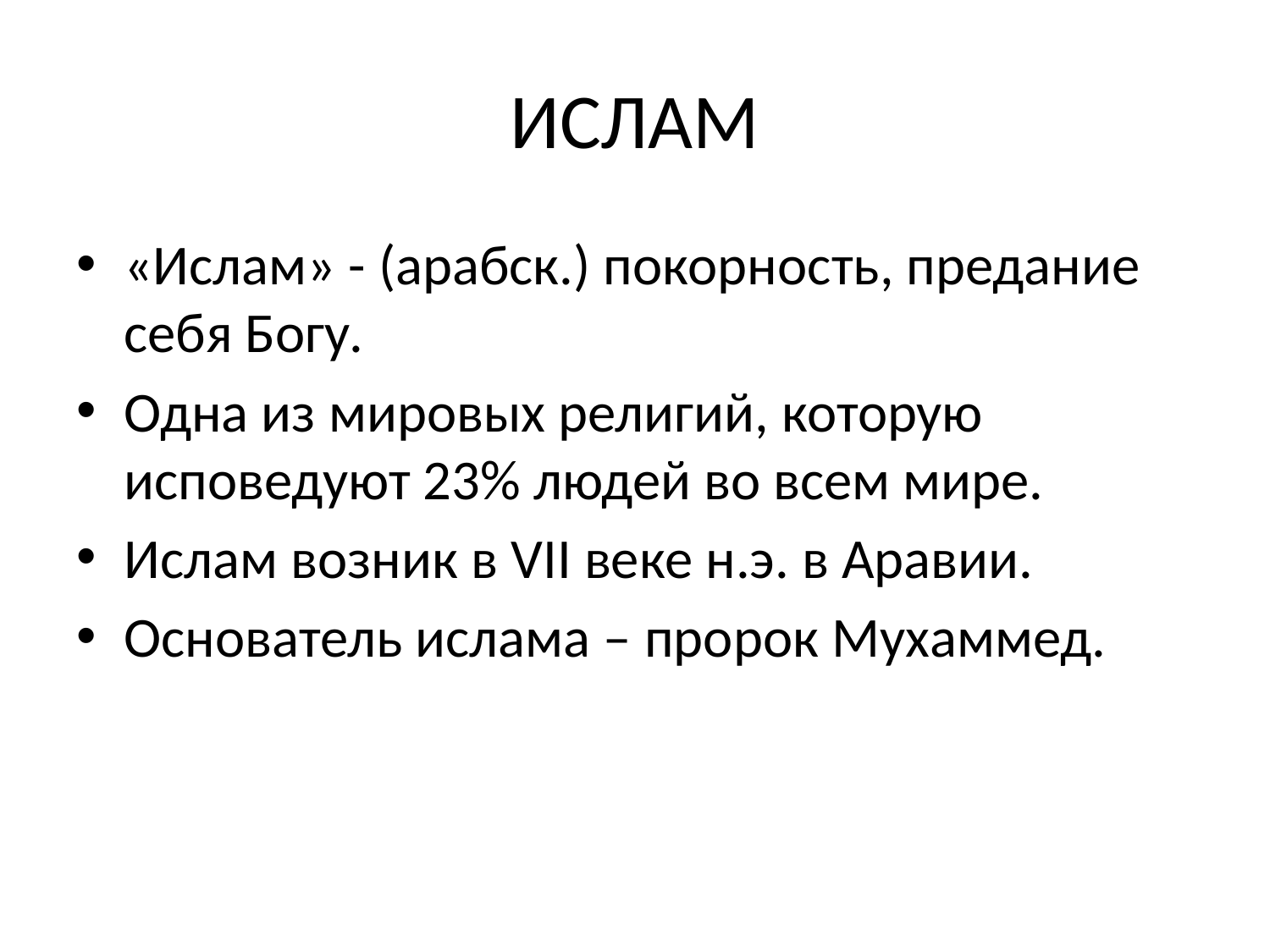

# ИСЛАМ
«Ислам» - (арабск.) покорность, предание себя Богу.
Одна из мировых религий, которую исповедуют 23% людей во всем мире.
Ислам возник в VII веке н.э. в Аравии.
Основатель ислама – пророк Мухаммед.